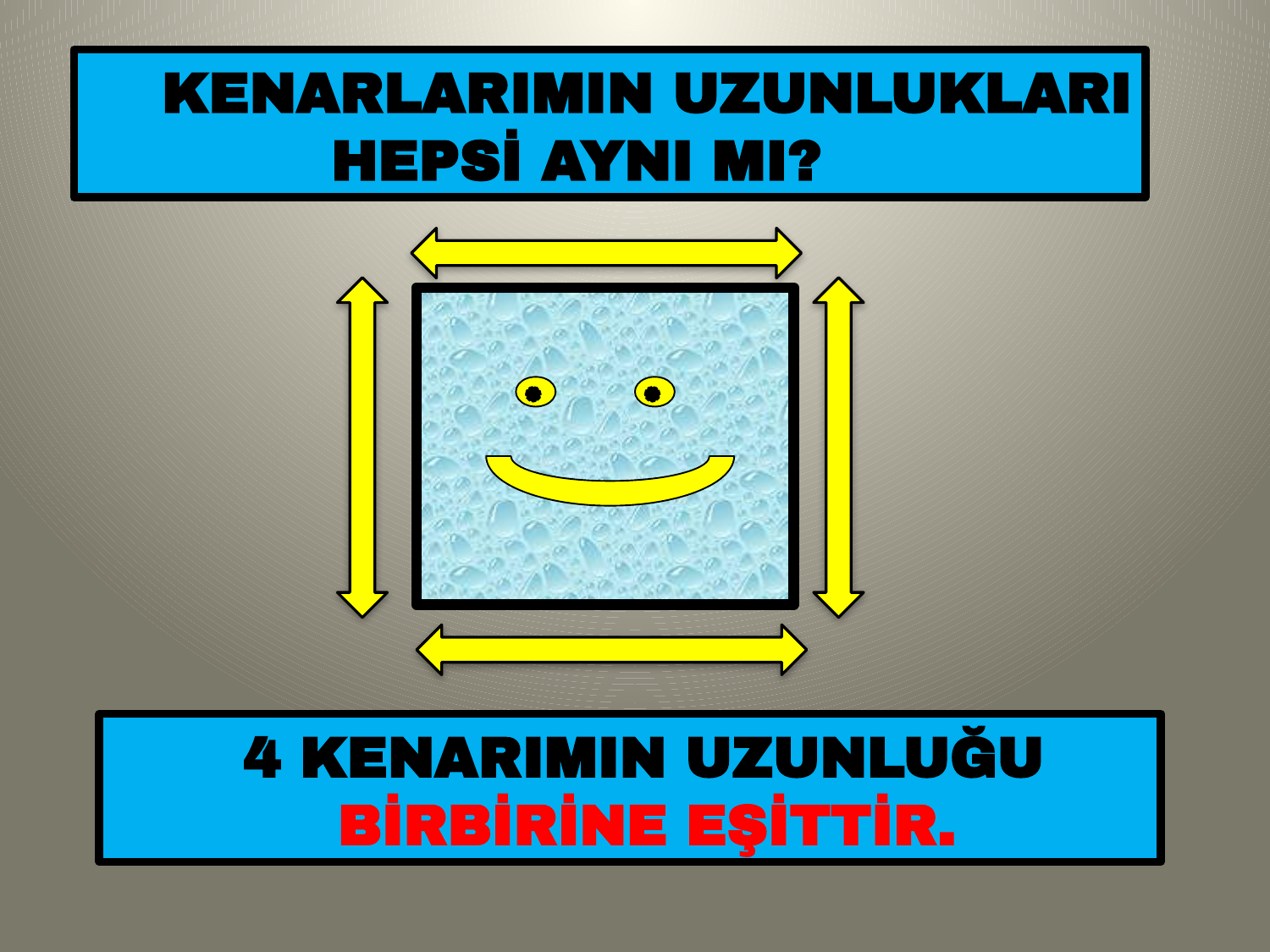

KENARLARIMIN UZUNLUKLARI
             HEPSİ AYNI MI?

       4 KENARIMIN UZUNLUĞU
            BİRBİRİNE EŞİTTİR.